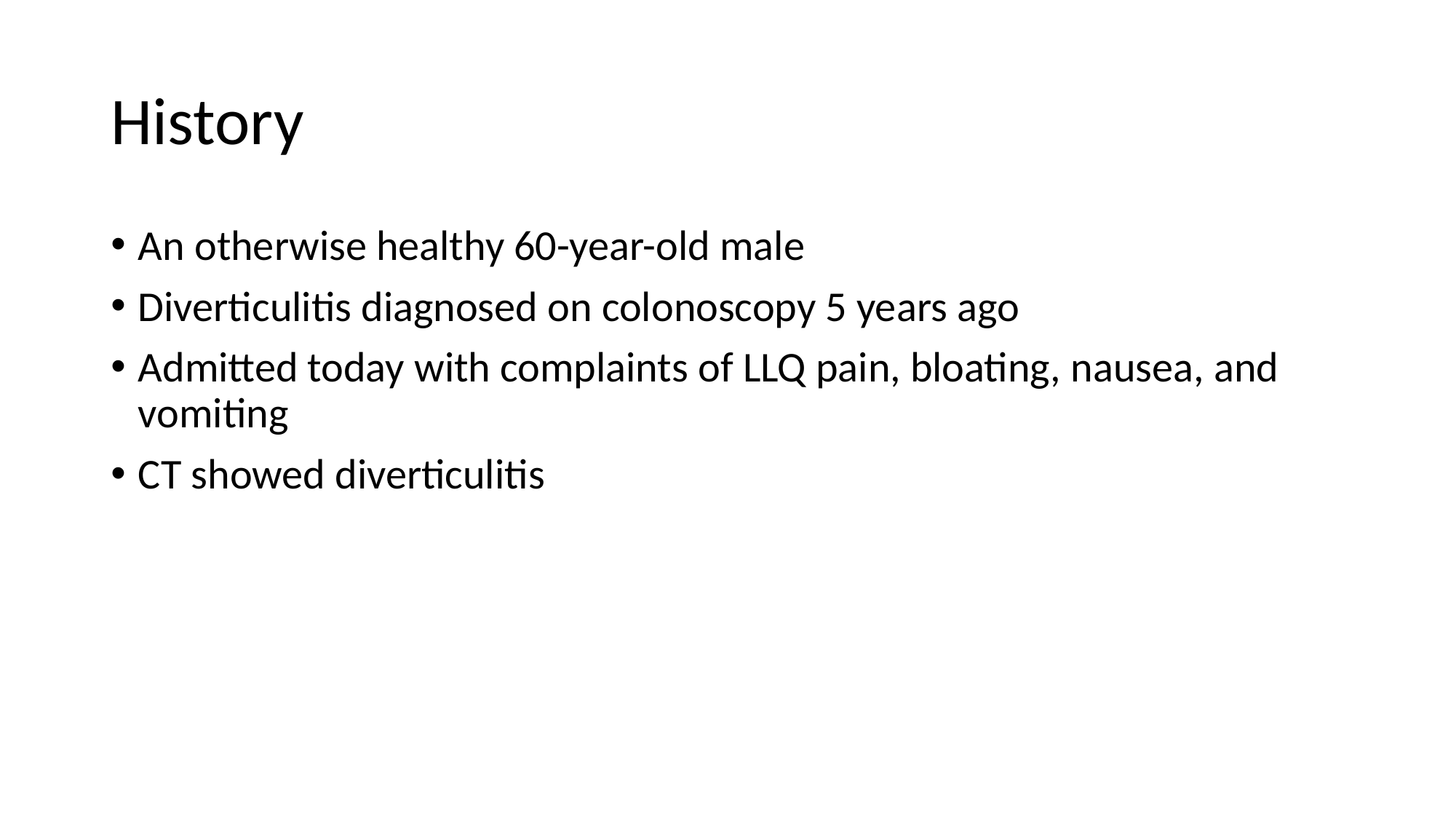

# History
An otherwise healthy 60-year-old male
Diverticulitis diagnosed on colonoscopy 5 years ago
Admitted today with complaints of LLQ pain, bloating, nausea, and vomiting
CT showed diverticulitis